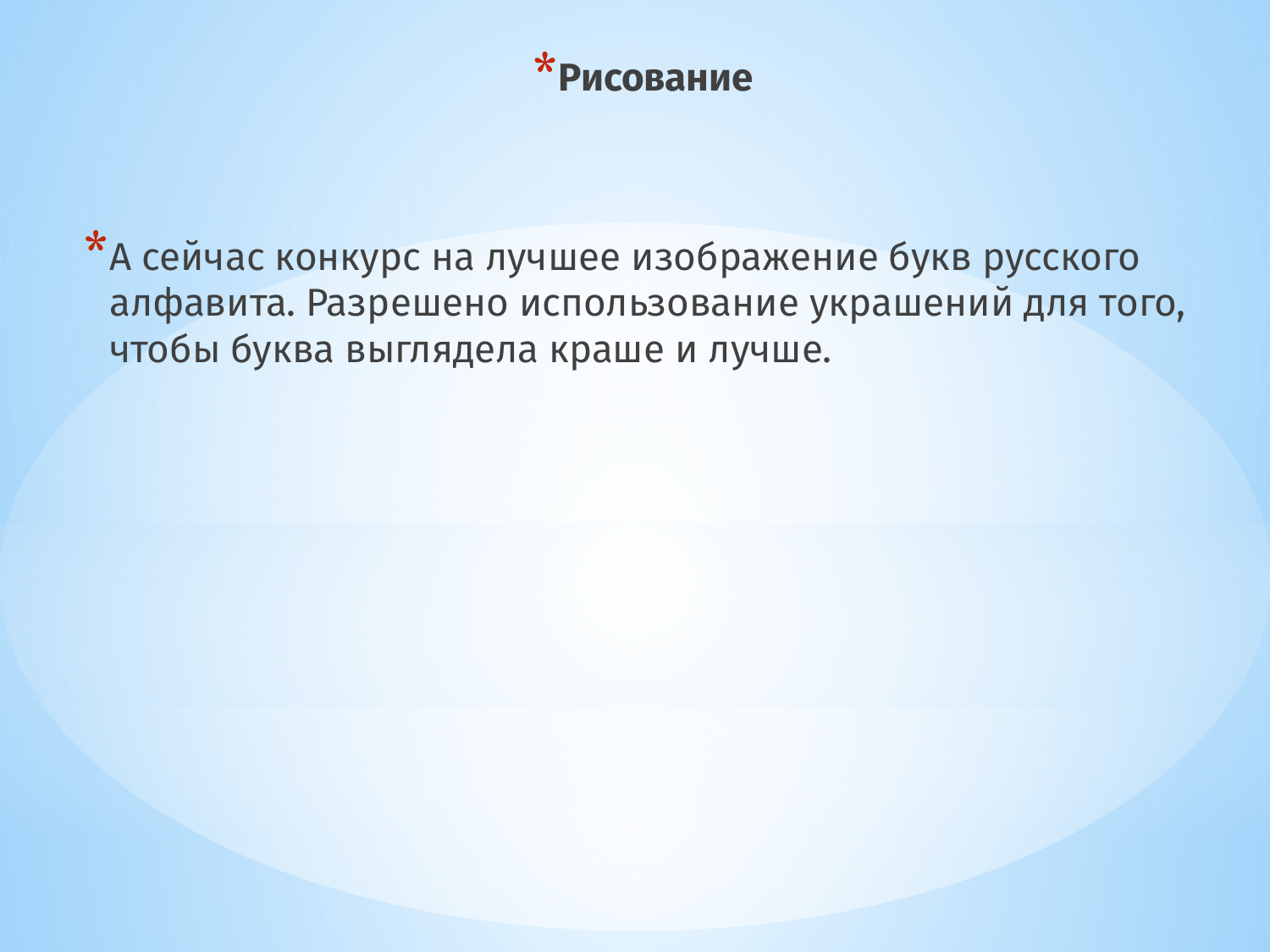

Рисование

А сейчас конкурс на лучшее изображение букв русского алфавита. Разрешено использование украшений для того, чтобы буква выглядела краше и лучше.